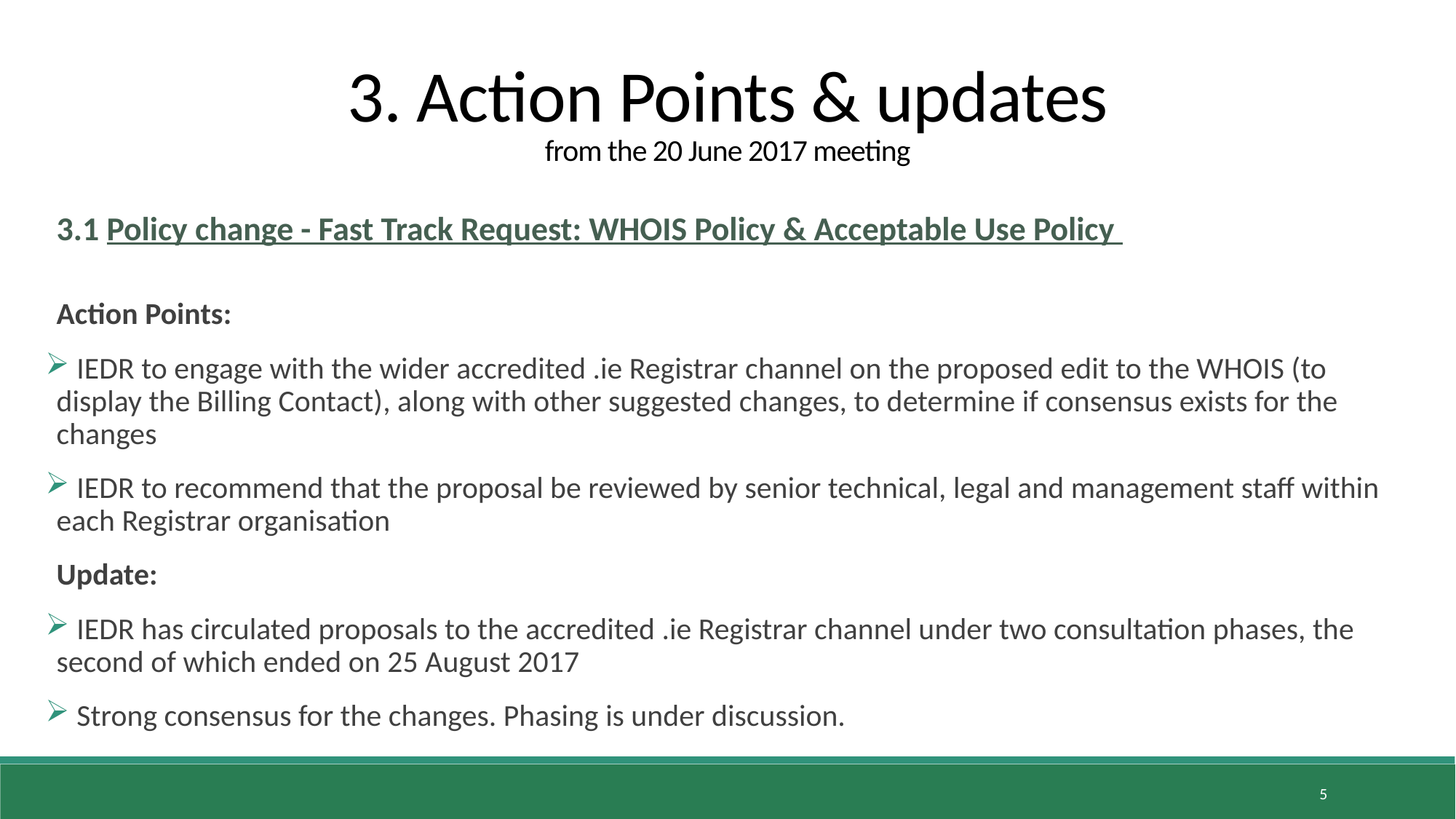

3. Action Points & updates
from the 20 June 2017 meeting
3.1 Policy change - Fast Track Request: WHOIS Policy & Acceptable Use Policy

Action Points:
 IEDR to engage with the wider accredited .ie Registrar channel on the proposed edit to the WHOIS (to display the Billing Contact), along with other suggested changes, to determine if consensus exists for the changes
 IEDR to recommend that the proposal be reviewed by senior technical, legal and management staff within each Registrar organisation
Update:
 IEDR has circulated proposals to the accredited .ie Registrar channel under two consultation phases, the second of which ended on 25 August 2017
 Strong consensus for the changes. Phasing is under discussion.
5